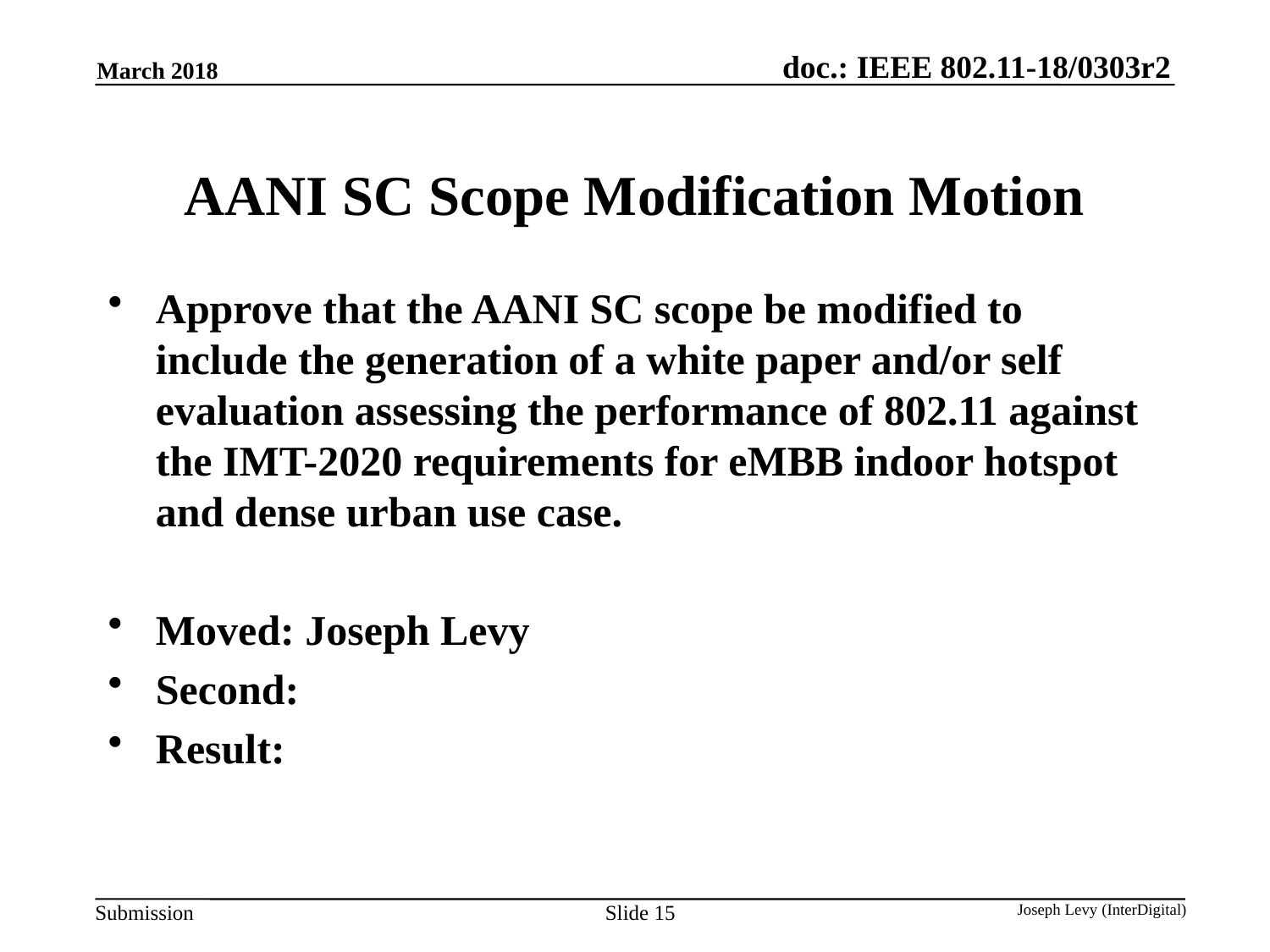

March 2018
AANI SC Scope Modification Motion
Approve that the AANI SC scope be modified to include the generation of a white paper and/or self evaluation assessing the performance of 802.11 against the IMT-2020 requirements for eMBB indoor hotspot and dense urban use case.

Moved: Joseph Levy
Second:
Result:
Slide 15
Joseph Levy (InterDigital)